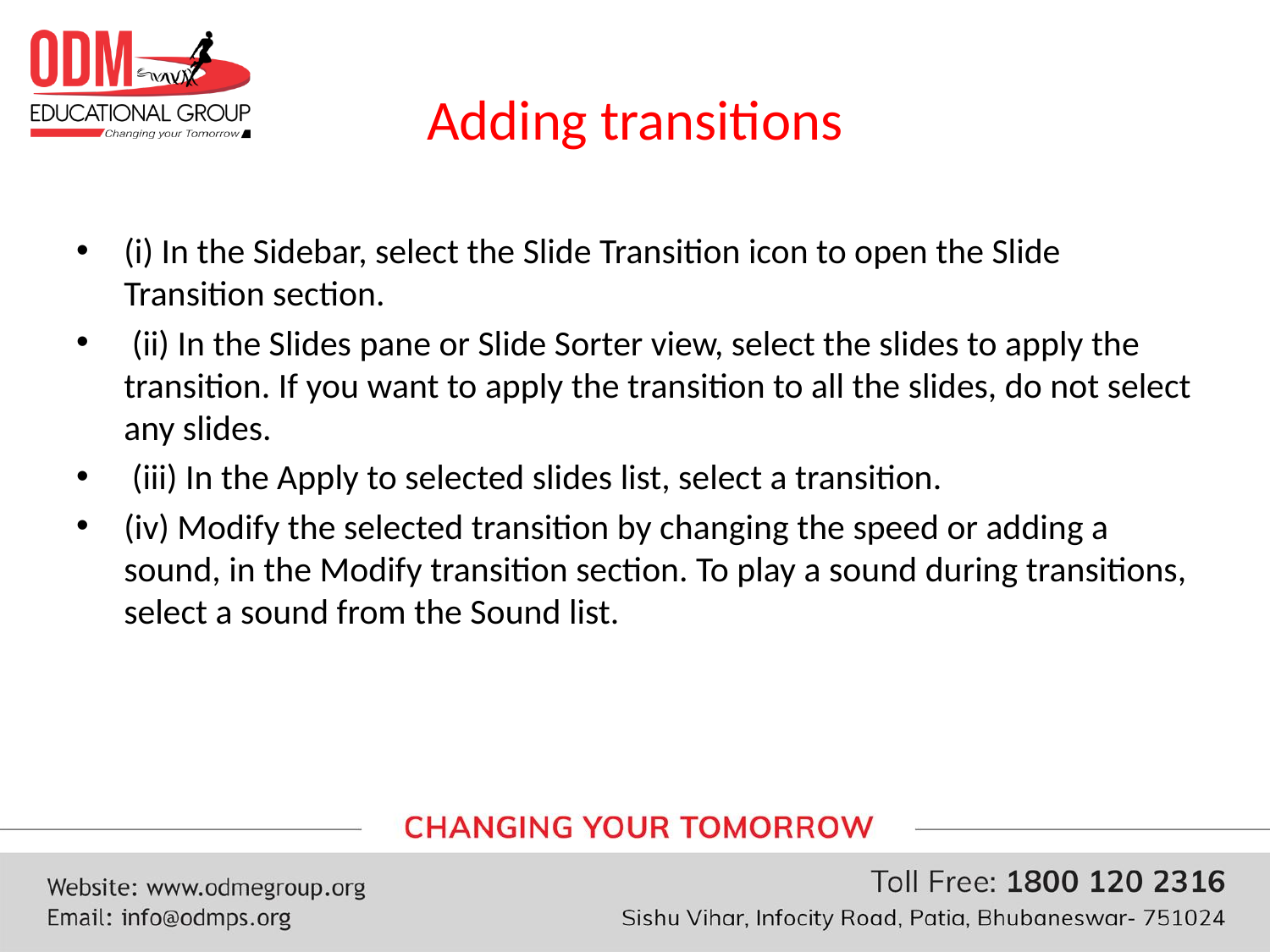

# Adding transitions
(i) In the Sidebar, select the Slide Transition icon to open the Slide Transition section.
 (ii) In the Slides pane or Slide Sorter view, select the slides to apply the transition. If you want to apply the transition to all the slides, do not select any slides.
 (iii) In the Apply to selected slides list, select a transition.
(iv) Modify the selected transition by changing the speed or adding a sound, in the Modify transition section. To play a sound during transitions, select a sound from the Sound list.